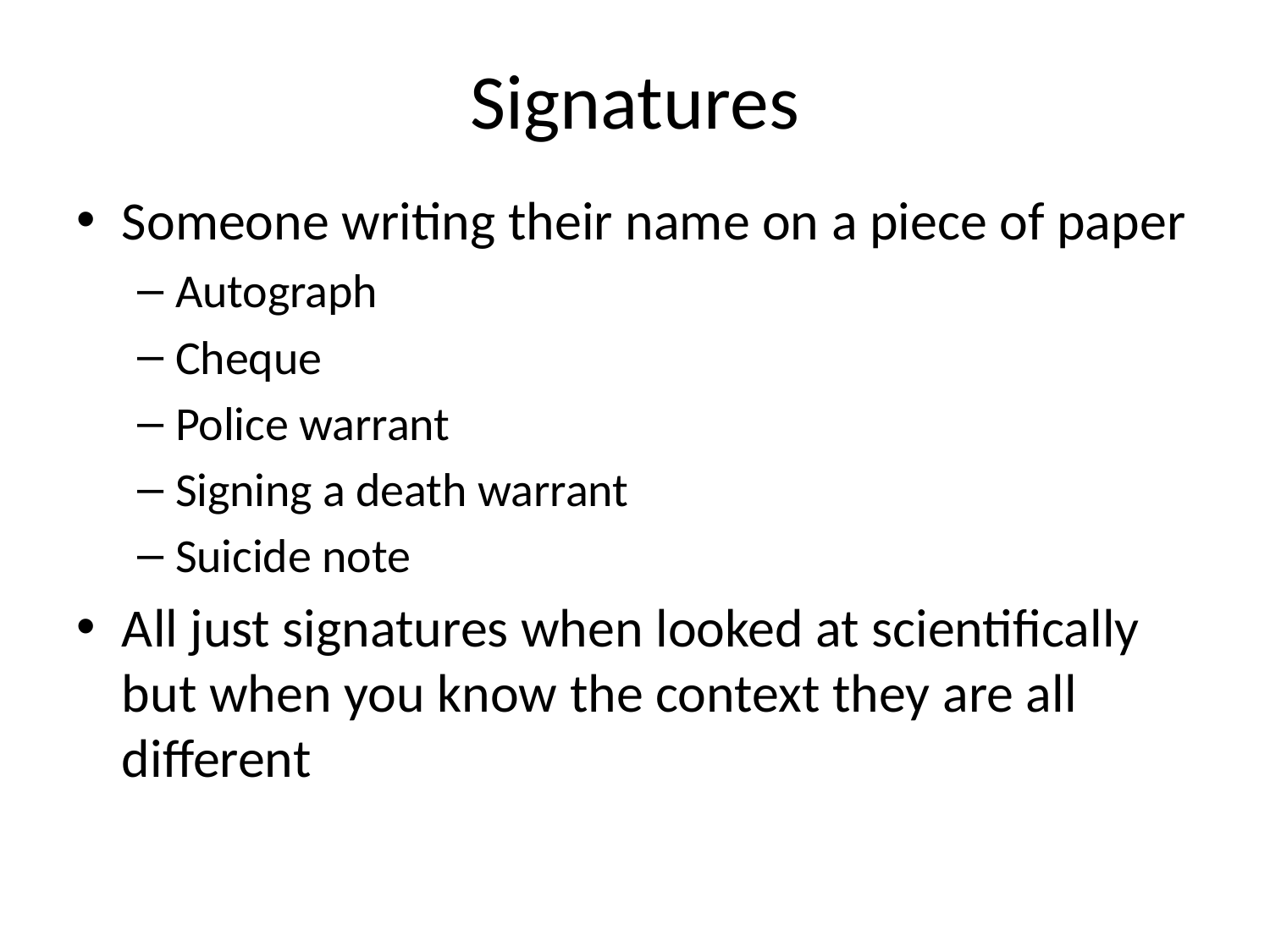

# Signatures
Someone writing their name on a piece of paper
Autograph
Cheque
Police warrant
Signing a death warrant
Suicide note
All just signatures when looked at scientifically but when you know the context they are all different